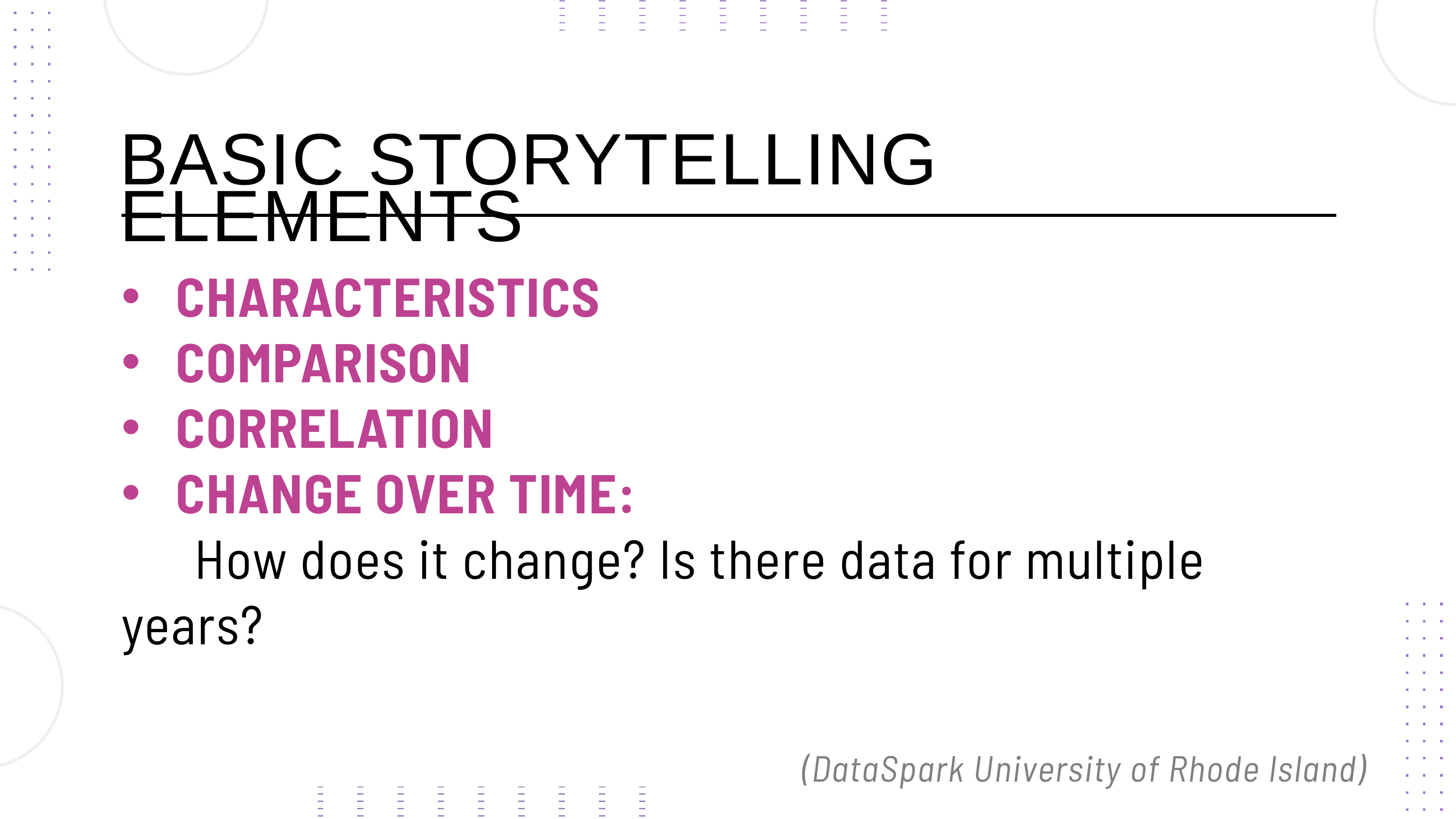

BASIC STORYTELLING ELEMENTS

CHARACTERISTICS
COMPARISON
CORRELATION
CHANGE OVER TIME:
	How does it change? Is there data for multiple 	years?

(DataSpark University of Rhode Island)